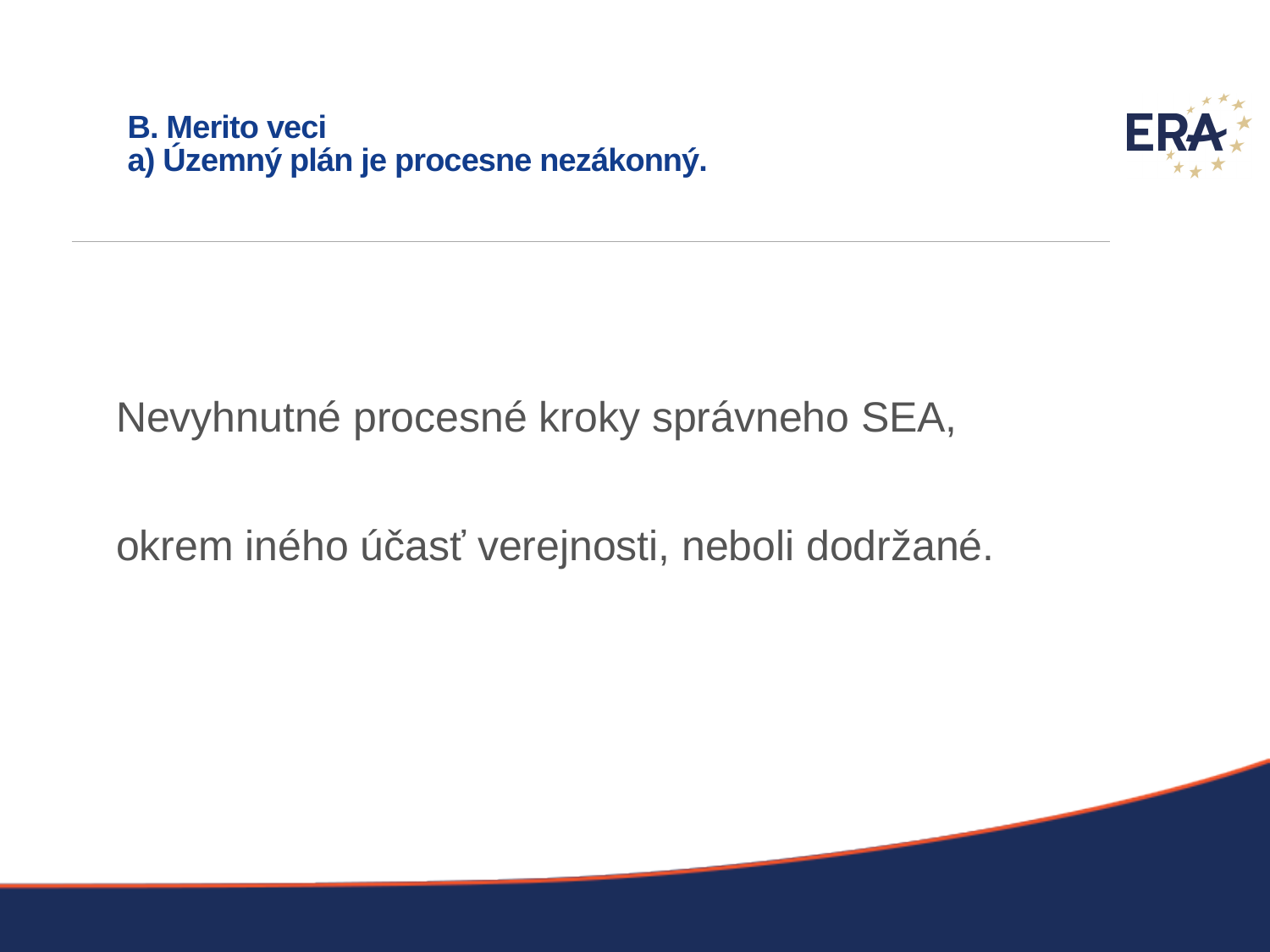

# B. Merito veci a) Územný plán je procesne nezákonný.

Nevyhnutné procesné kroky správneho SEA,

okrem iného účasť verejnosti, neboli dodržané.